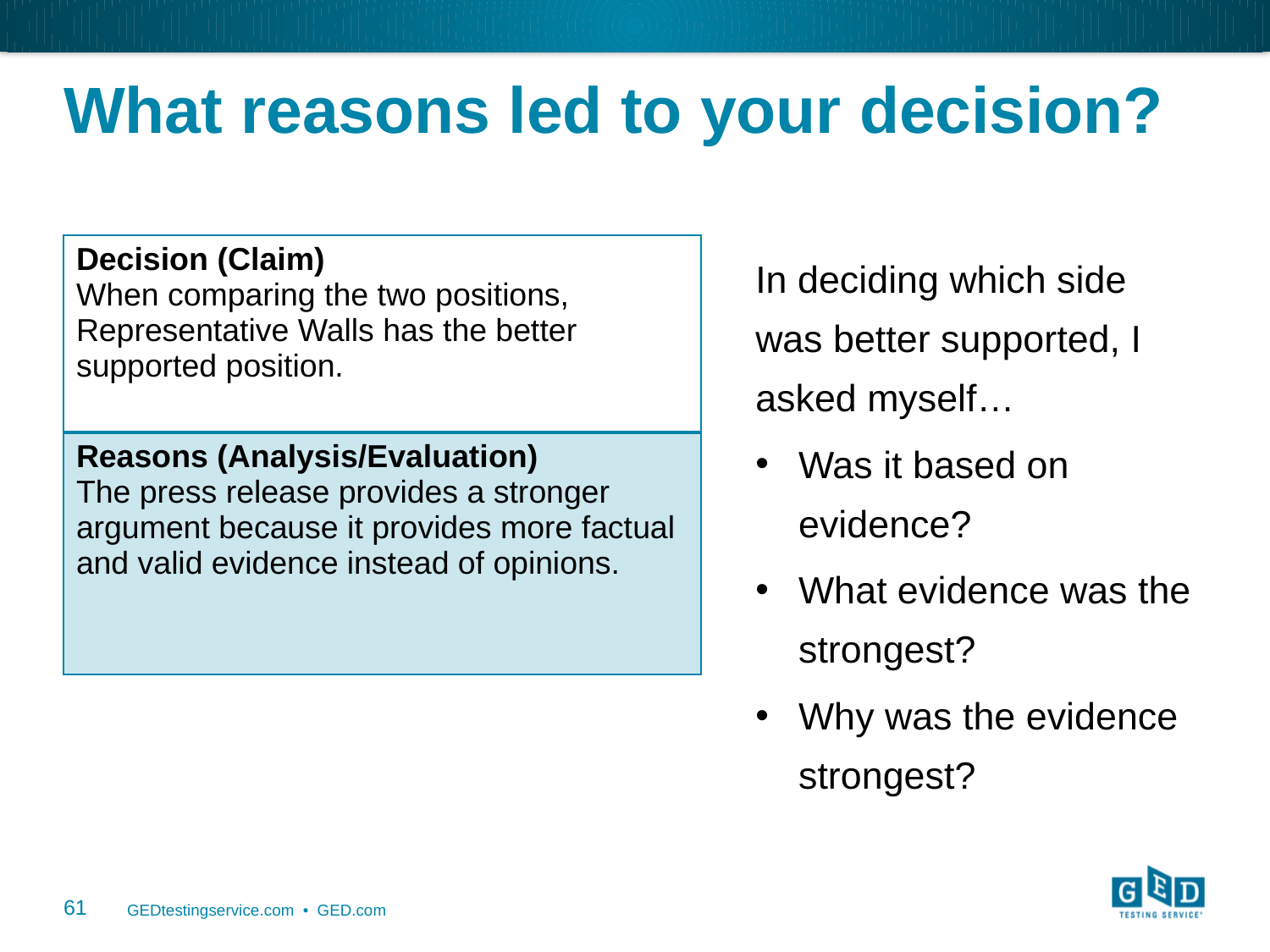

# What reasons led to your decision?
| Decision (Claim) When comparing the two positions, Representative Walls has the better supported position. |
| --- |
| Reasons (Analysis/Evaluation) The press release provides a stronger argument because it provides more factual and valid evidence instead of opinions. |
In deciding which side was better supported, I asked myself…
Was it based on evidence?
What evidence was the strongest?
Why was the evidence strongest?

61